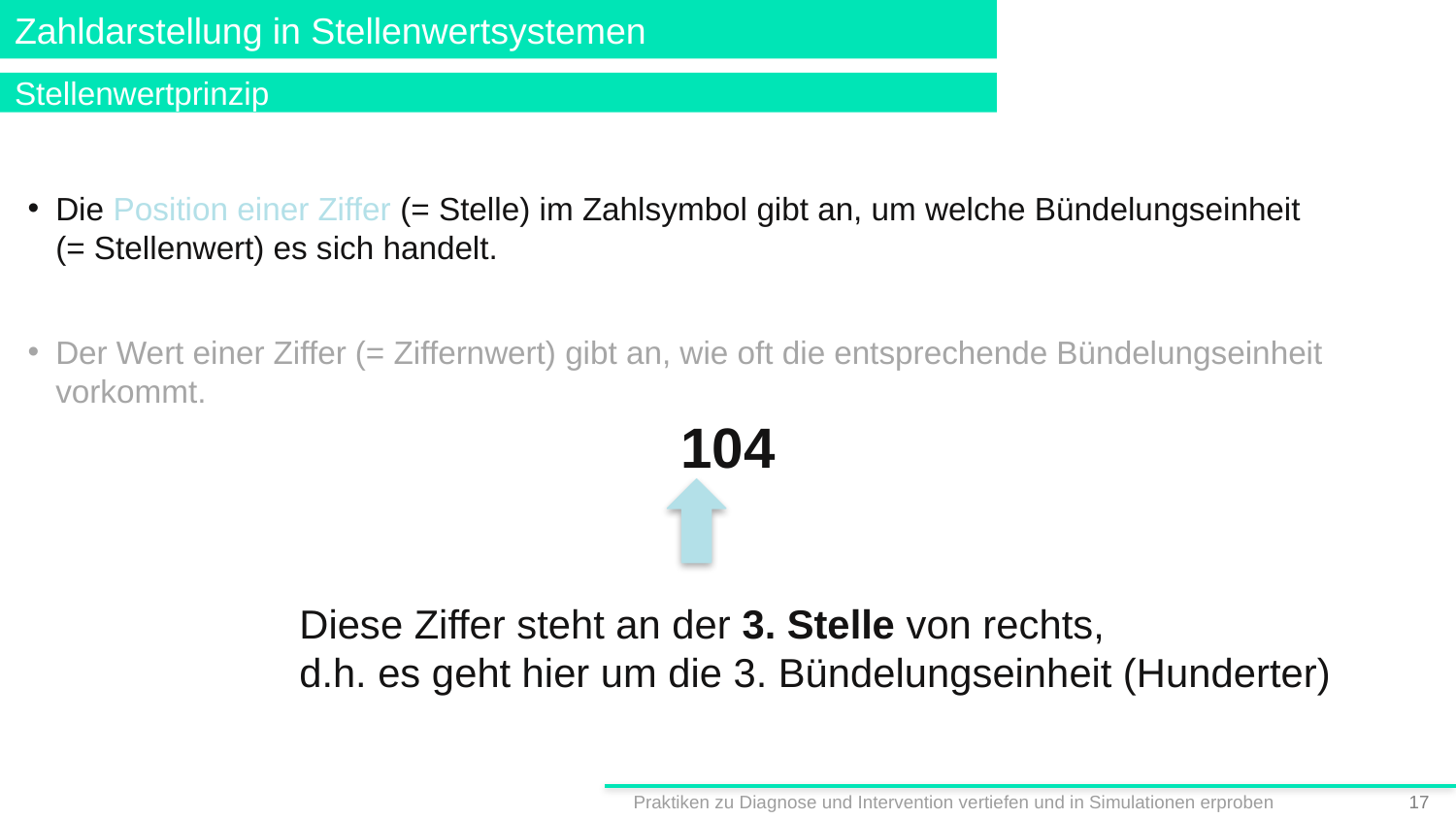

# Zahldarstellung in Stellenwertsystemen

Stellenwertprinzip

Die Position einer Ziffer (= Stelle) im Zahlsymbol gibt an, um welche Bündelungseinheit
(= Stellenwert) es sich handelt.

Der Wert einer Ziffer (= Ziffernwert) gibt an, wie oft die entsprechende Bündelungseinheit vorkommt.

104

Diese Ziffer steht an der 3. Stelle von rechts,
d.h. es geht hier um die 3. Bündelungseinheit (Hunderter)
Praktiken zu Diagnose und Intervention vertiefen und in Simulationen erproben
17